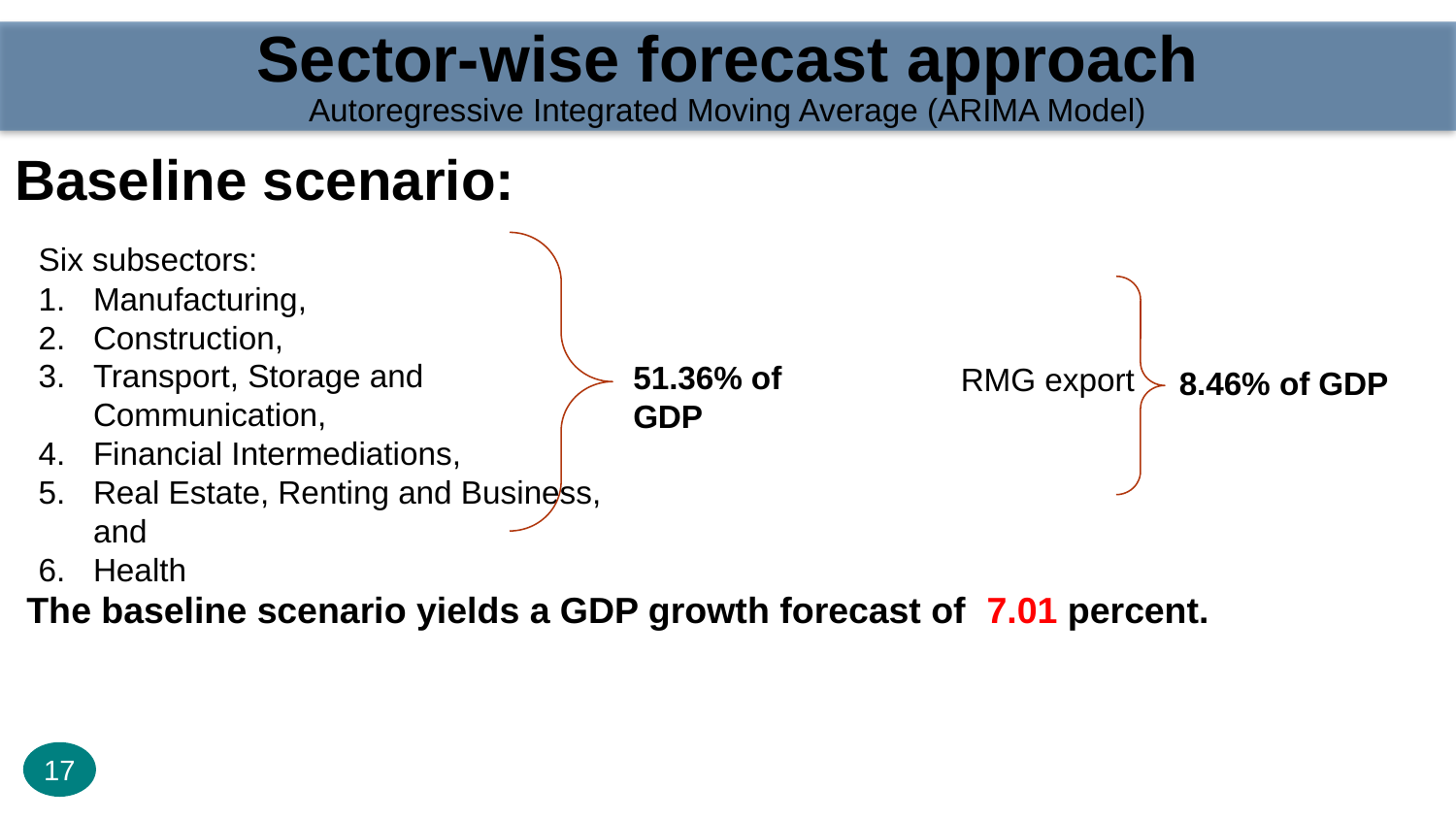

Sector-wise forecast approach
Autoregressive Integrated Moving Average (ARIMA Model)
Baseline scenario:
Six subsectors:
Manufacturing,
Construction,
Transport, Storage and Communication,
Financial Intermediations,
Real Estate, Renting and Business, and
Health

51.36% of GDP
RMG export
8.46% of GDP
The baseline scenario yields a GDP growth forecast of  7.01 percent.
17